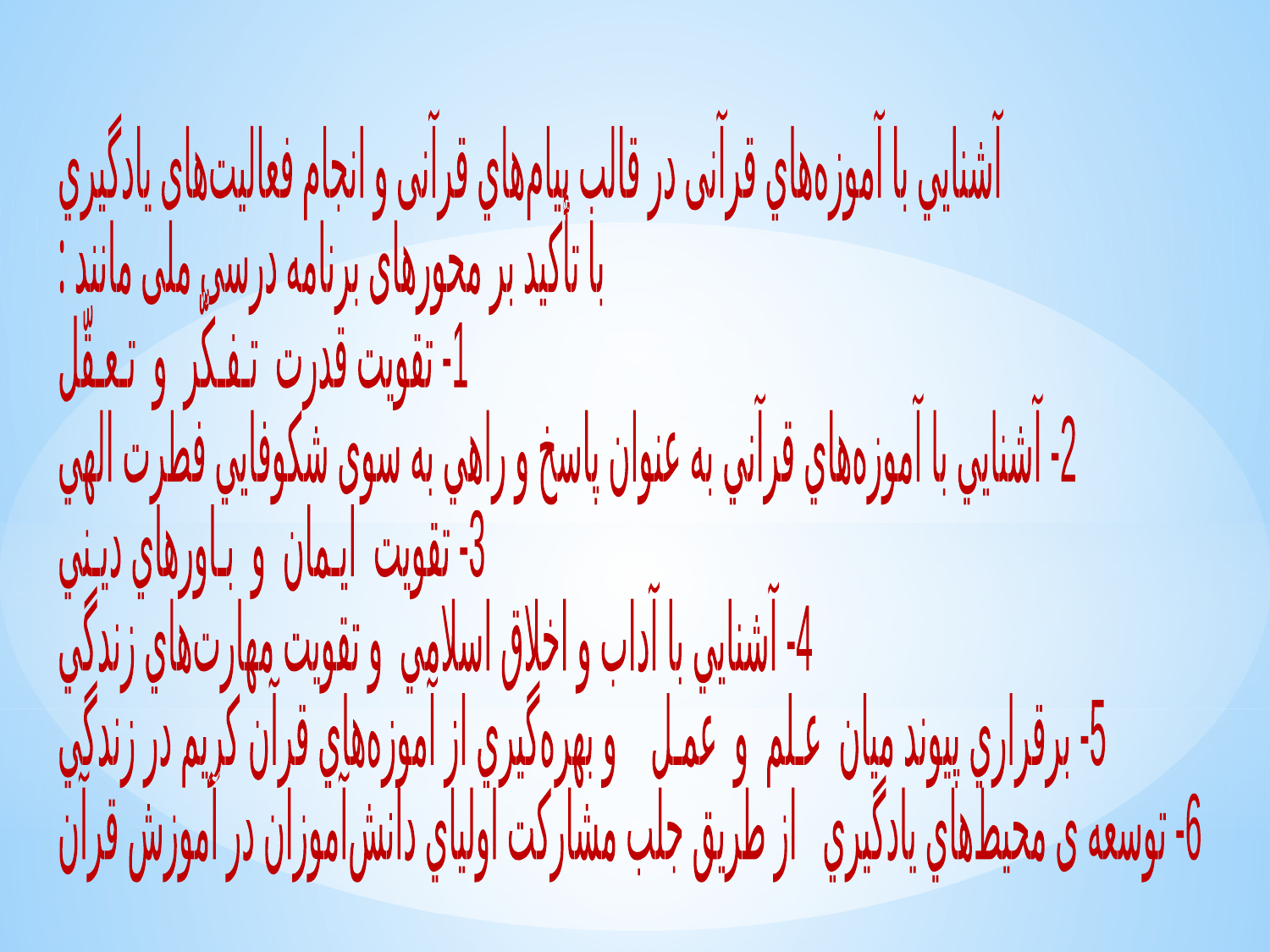

آشنايي با آموزه‌هاي قرآنی در قالب پيام‌هاي قرآنی و انجام فعاليت‌های يادگيري
با تأكيد بر محورهای برنامه درسی ملی مانند :
1- تقويت قدرت  تـفـكّر  و  تـعـقّل
2- آشنايي با آموزه‌هاي قرآني به عنوان پاسخ و راهي به سوی شكوفايي فطرت الهي
3- تقويت  ايـمان  و  بـاورهاي ديـني
4- آشنايي با آداب و اخلاق اسلامي  و تقويت مهارت‌هاي زندگي
5- برقراري پيوند ميان  عـلم  و  عمـل    و بهره‌گيري از آموزه‌هاي قرآن كريم در زندگي
6- توسعه ی محيط‌هاي يادگيري   از طريق جلب مشاركت اولياي دانش‌آموزان در آموزش قرآن